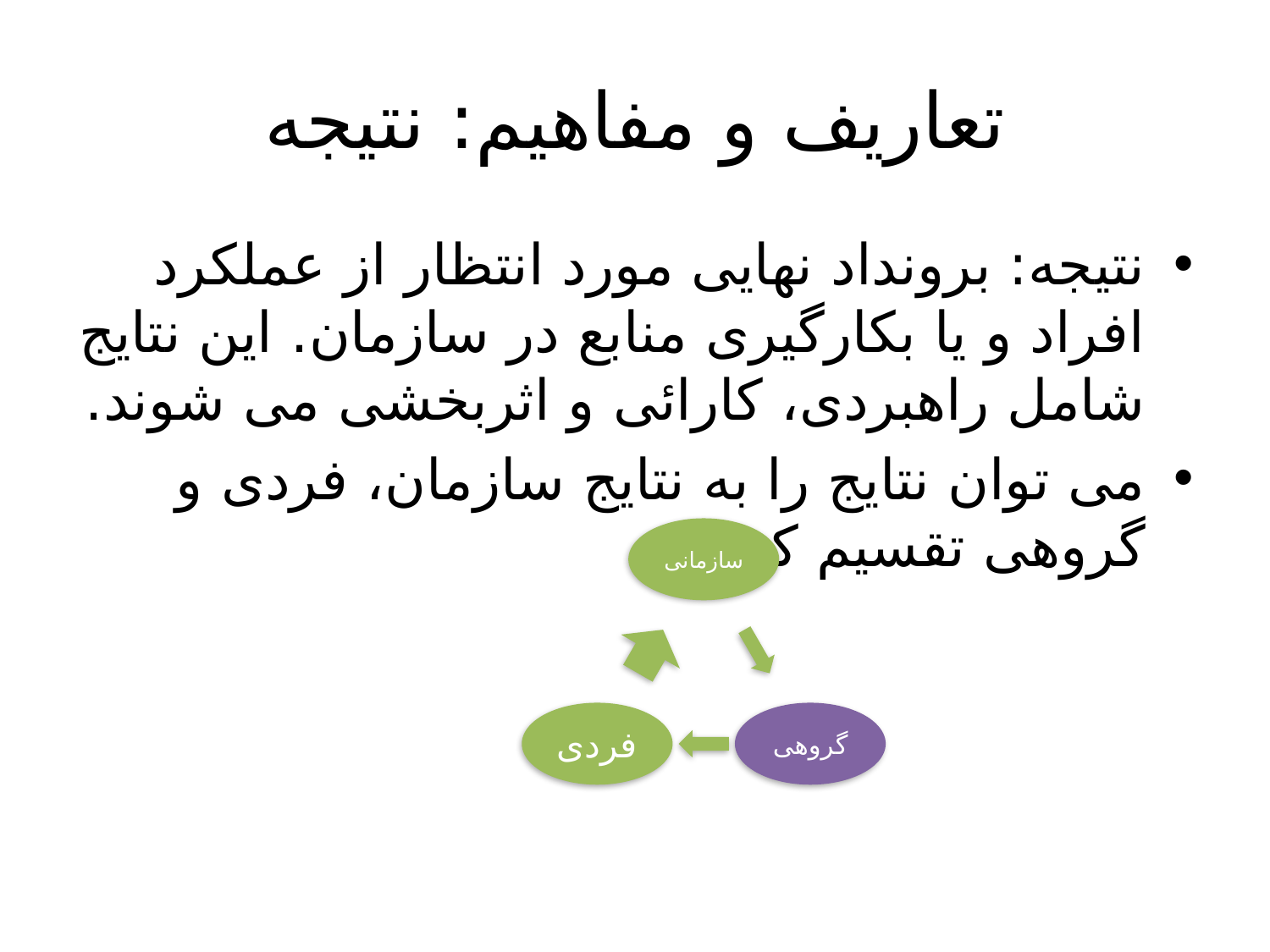

# تعاریف و مفاهیم: نتیجه
نتیجه: برونداد نهایی مورد انتظار از عملکرد افراد و یا بکارگیری منابع در سازمان. این نتایج شامل راهبردی، کارائی و اثربخشی می شوند.
می توان نتایج را به نتایج سازمان، فردی و گروهی تقسیم کرد.
سازمانی
گروهی
فردی